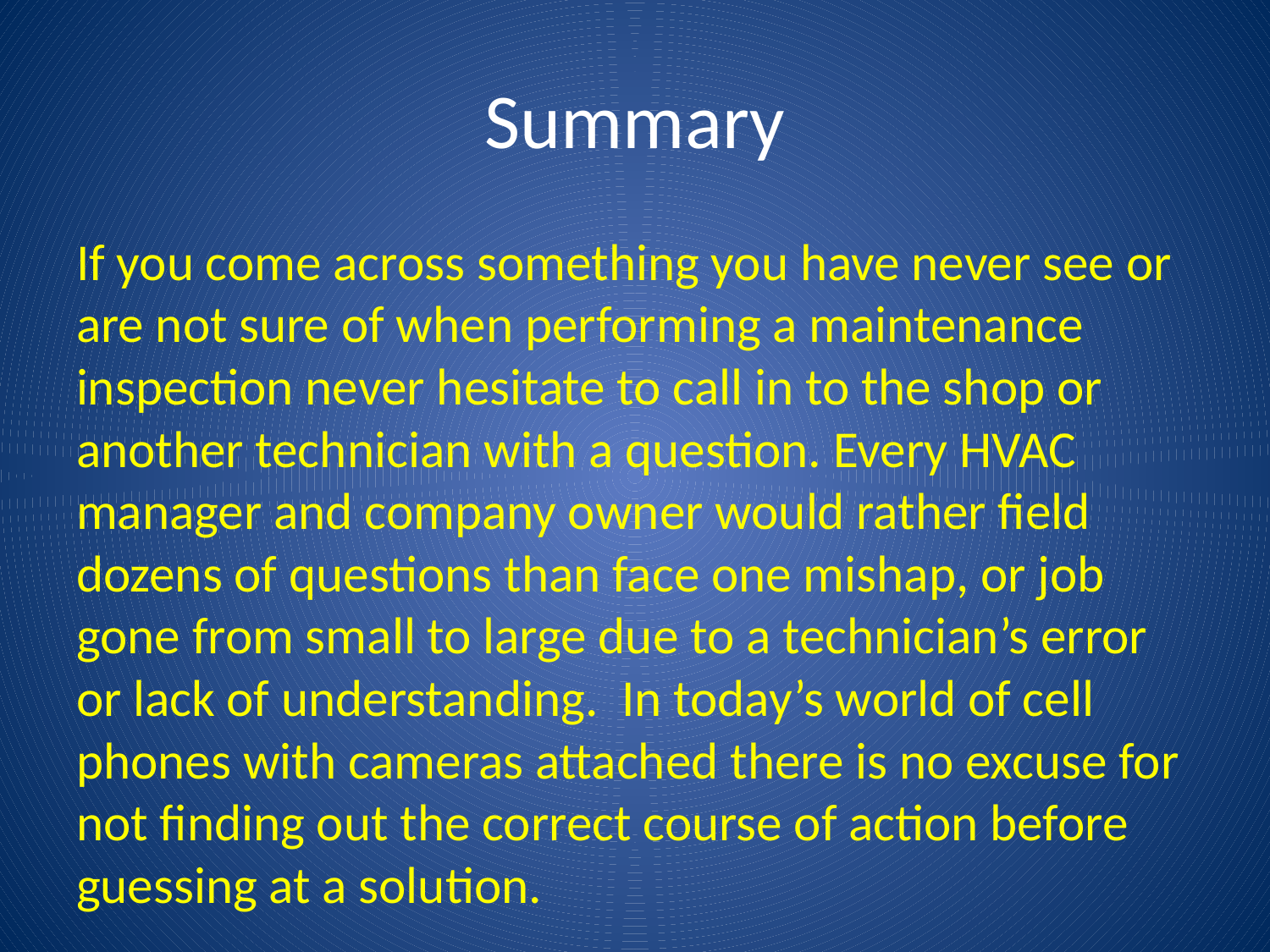

# Summary
If you come across something you have never see or are not sure of when performing a maintenance inspection never hesitate to call in to the shop or another technician with a question. Every HVAC manager and company owner would rather field dozens of questions than face one mishap, or job gone from small to large due to a technician’s error or lack of understanding.  In today’s world of cell phones with cameras attached there is no excuse for not finding out the correct course of action before guessing at a solution.